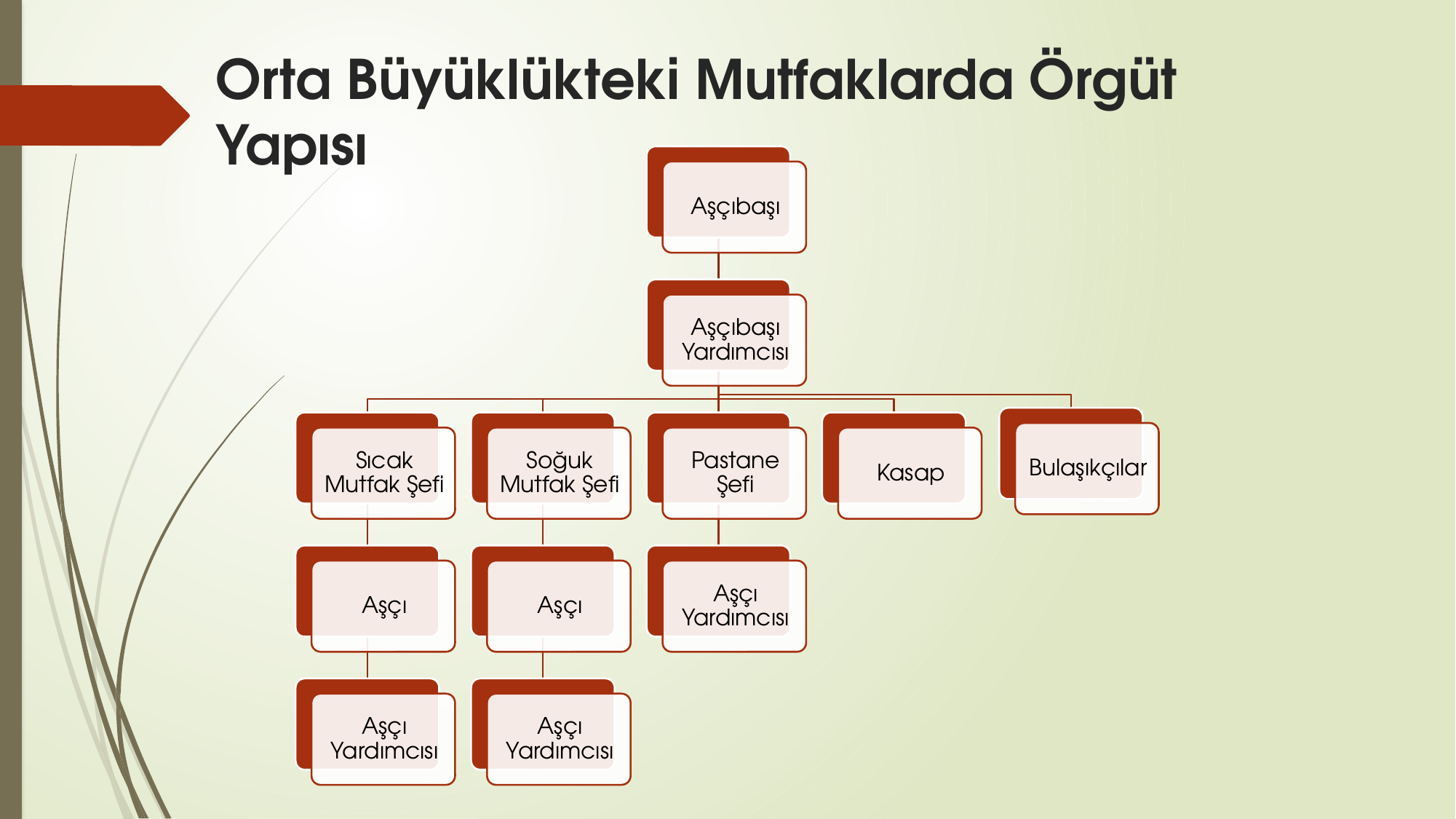

# Orta Büyüklükteki Mutfaklarda Örgüt Yapısı
Aşçıbaşı
Aşçıbaşı Yardımcısı
Sıcak Mutfak Şefi
Aşçı
Aşçı Yardımcısı
Soğuk Mutfak Şefi
Aşçı
Aşçı Yardımcısı
Pastane Şefi
Aşçı Yardımcısı
Kasap
Bulaşıkçılar